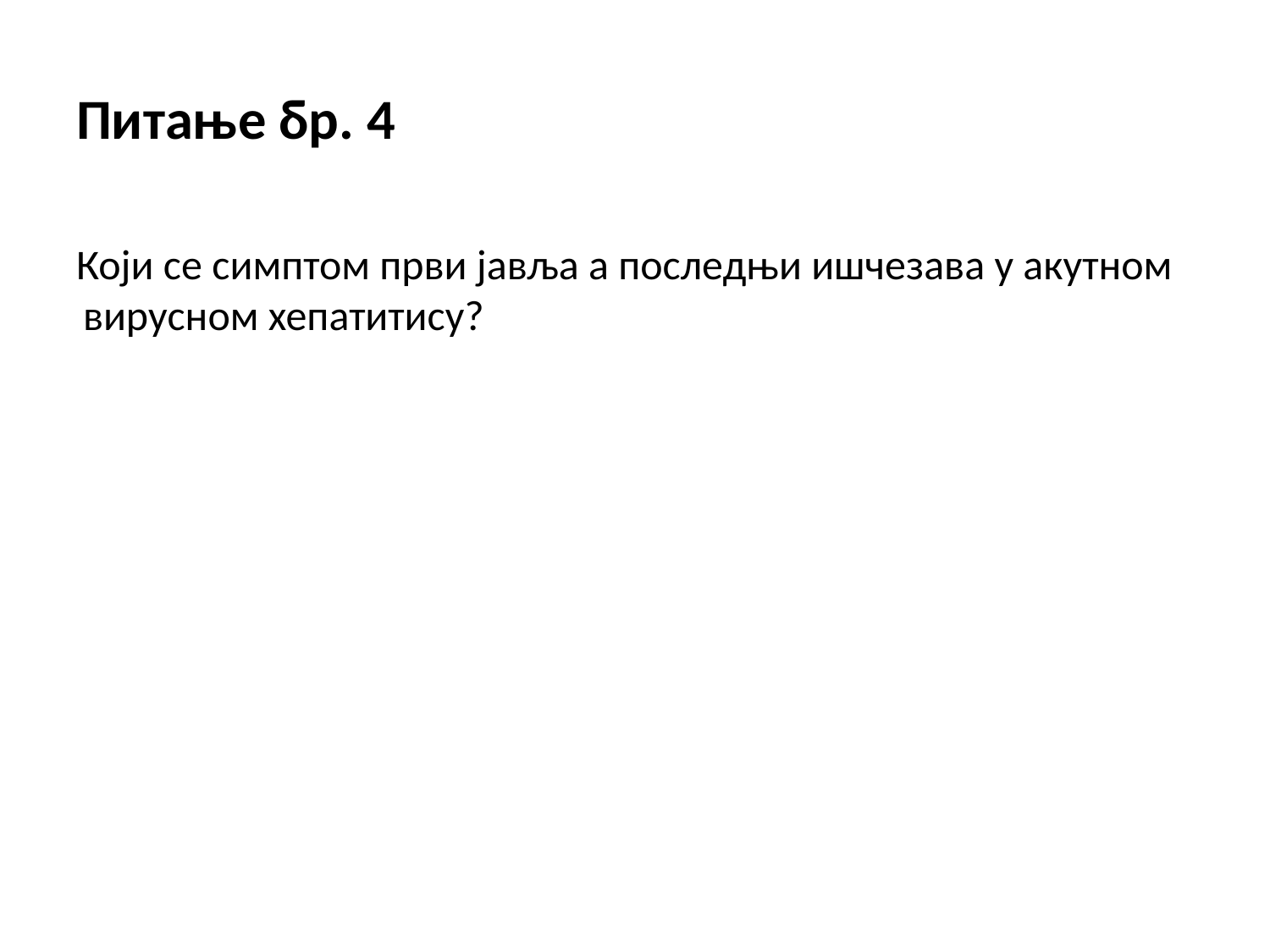

Питање бр. 4

Који се симптом први јавља а последњи ишчезава у акутном вирусном хепатитису?